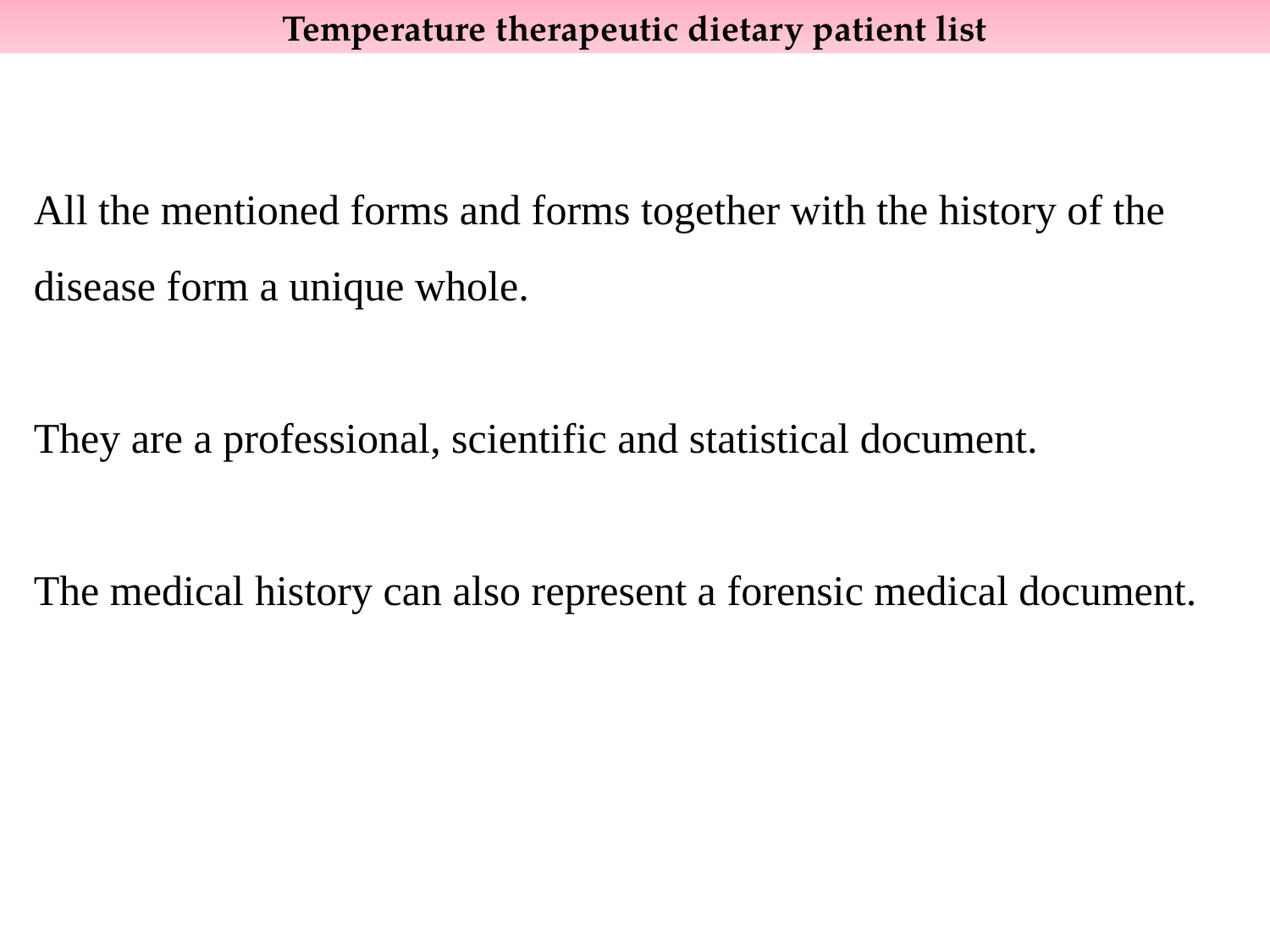

Temperature therapeutic dietary patient list

All the mentioned forms and forms together with the history of the disease form a unique whole.

They are a professional, scientific and statistical document.

The medical history can also represent a forensic medical document.